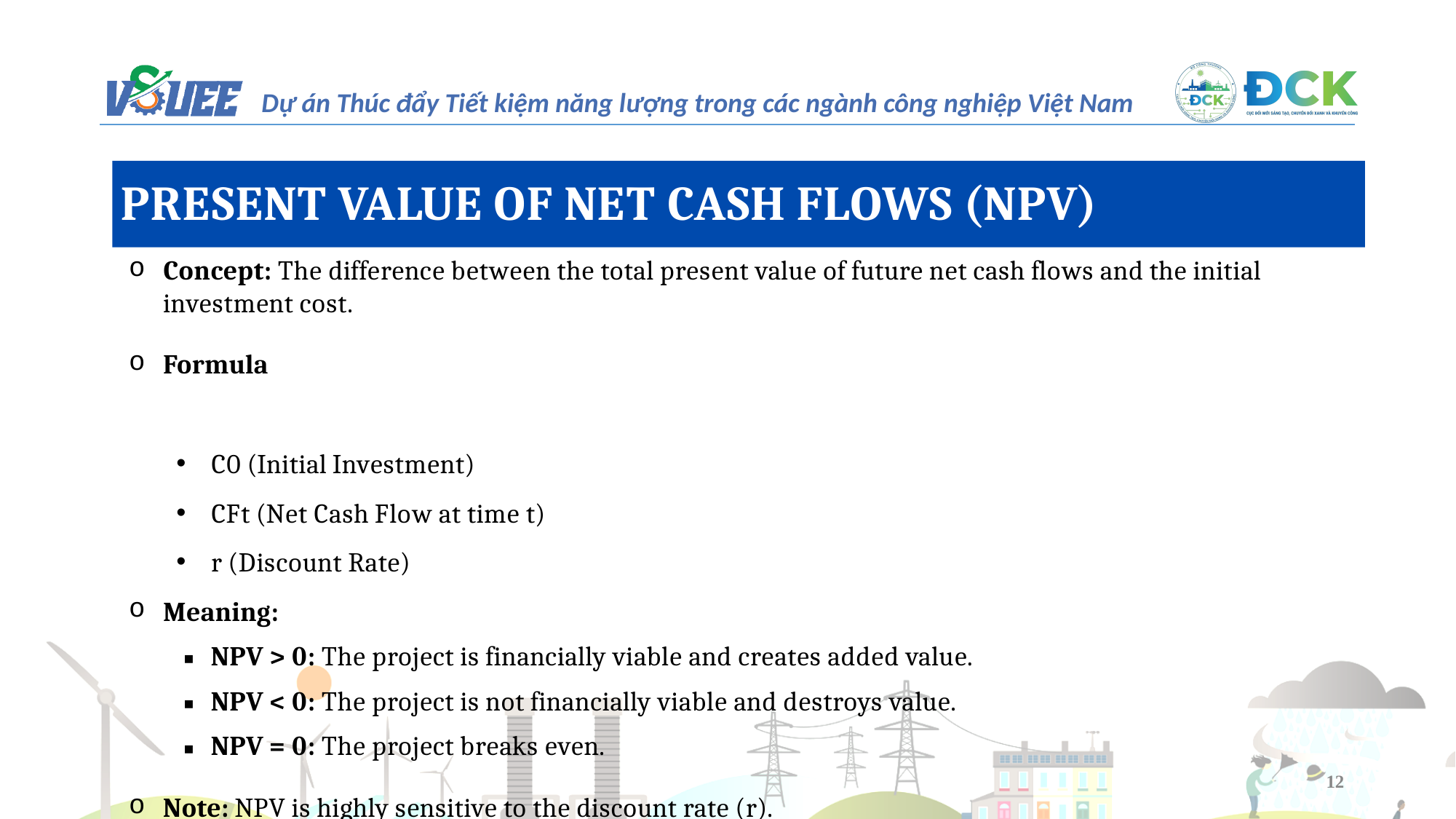

PRESENT VALUE OF NET CASH FLOWS (NPV)
Concept: The difference between the total present value of future net cash flows and the initial investment cost.
Formula

C0​ (Initial Investment)
CFt​ (Net Cash Flow at time t)
r (Discount Rate)
Meaning:
NPV > 0: The project is financially viable and creates added value.
NPV < 0: The project is not financially viable and destroys value.
NPV = 0: The project breaks even.
Note: NPV is highly sensitive to the discount rate (r).
12